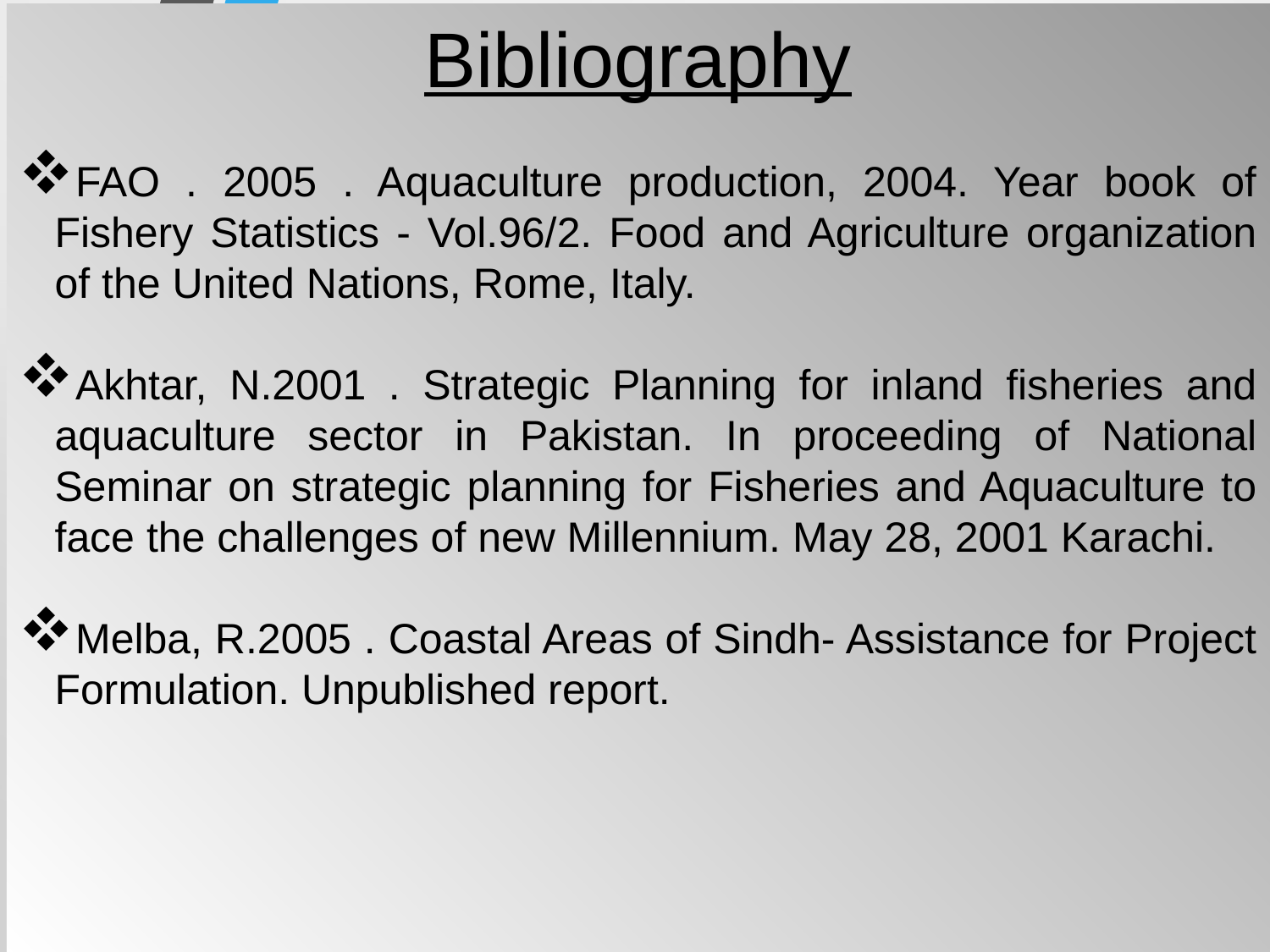

Bibliography

FAO . 2005 . Aquaculture production, 2004. Year book of Fishery Statistics - Vol.96/2. Food and Agriculture organization of the United Nations, Rome, Italy.

Akhtar, N.2001 . Strategic Planning for inland fisheries and aquaculture sector in Pakistan. In proceeding of National Seminar on strategic planning for Fisheries and Aquaculture to face the challenges of new Millennium. May 28, 2001 Karachi.

Melba, R.2005 . Coastal Areas of Sindh- Assistance for Project Formulation. Unpublished report.